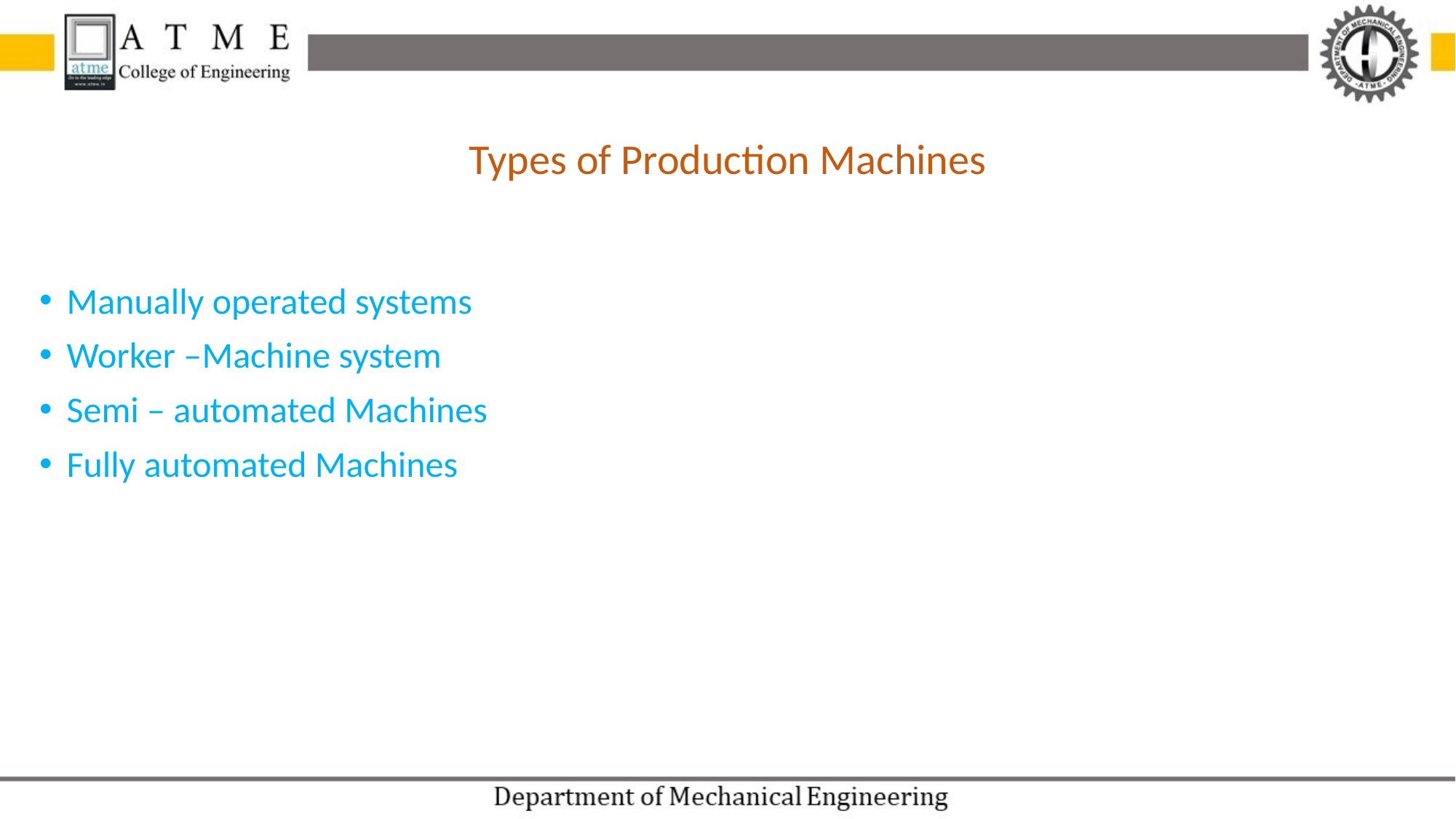

# Types of Production Machines

Manually operated systems
Worker –Machine system
Semi – automated Machines
Fully automated Machines